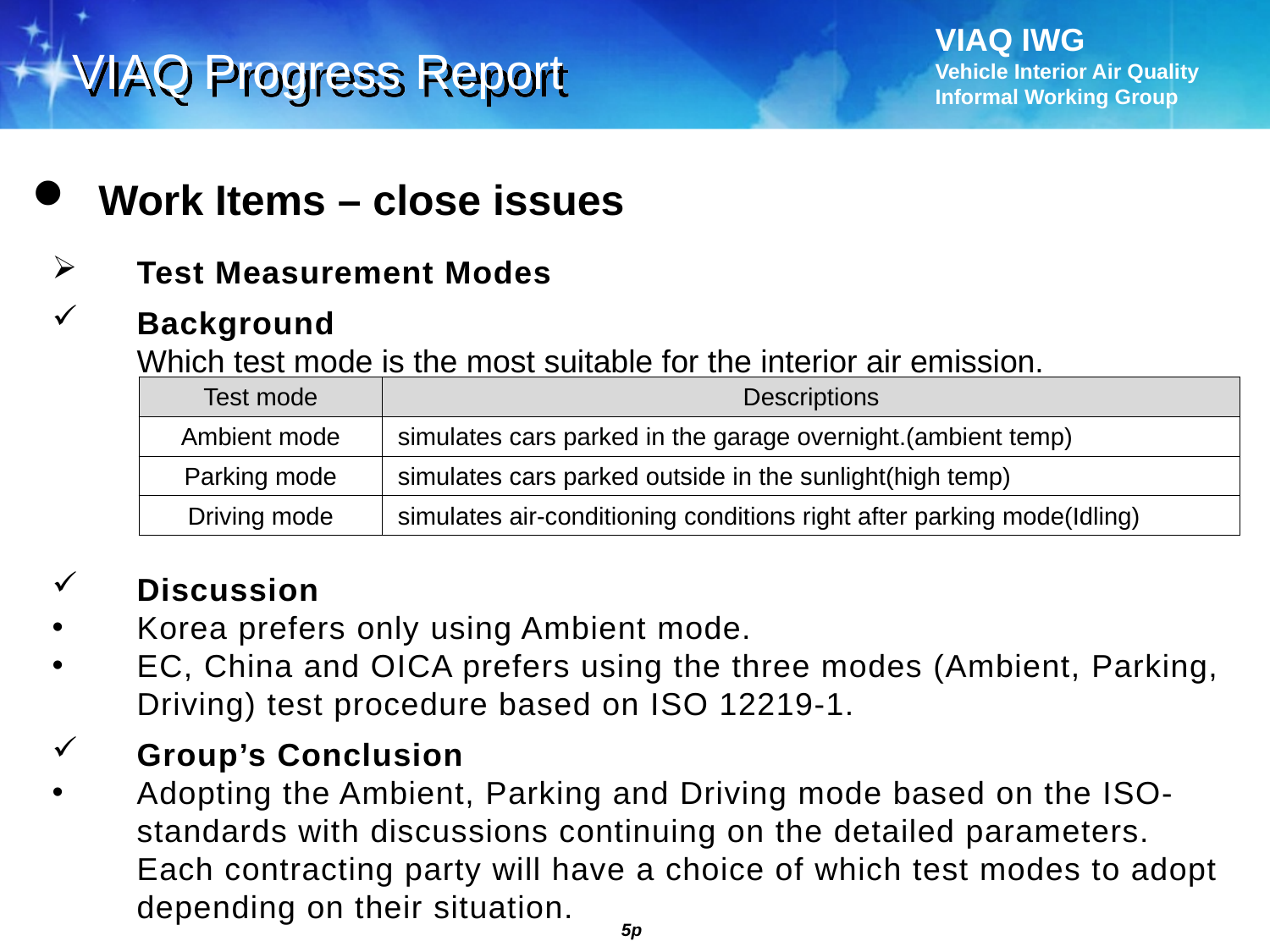

VIAQ Progress Report
  Work Items – close issues
Test Measurement Modes

Background
	Which test mode is the most suitable for the interior air emission.

Discussion
Korea prefers only using Ambient mode.
EC, China and OICA prefers using the three modes (Ambient, Parking, Driving) test procedure based on ISO 12219-1.

Group’s Conclusion
Adopting the Ambient, Parking and Driving mode based on the ISO-standards with discussions continuing on the detailed parameters. Each contracting party will have a choice of which test modes to adopt depending on their situation.
| Test mode | Descriptions |
| --- | --- |
| Ambient mode | simulates cars parked in the garage overnight.(ambient temp) |
| Parking mode | simulates cars parked outside in the sunlight(high temp) |
| Driving mode | simulates air-conditioning conditions right after parking mode(Idling) |